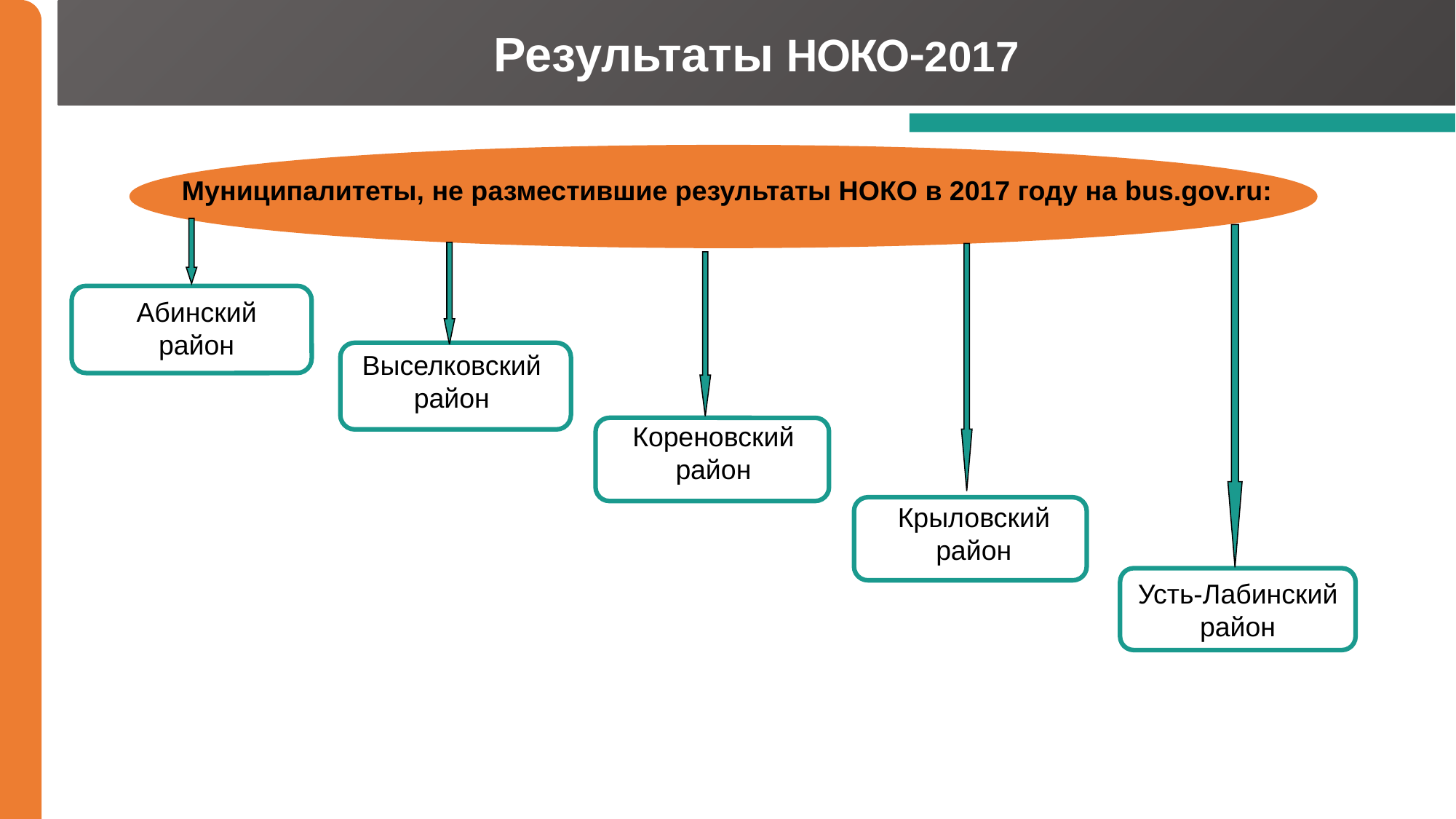

Результаты НОКО-2017

Муниципалитеты, не разместившие результаты НОКО в 2017 году на bus.gov.ru:

Абинский
район

Выселковский
район

Кореновский
район

Крыловский
район

Усть-Лабинский
район